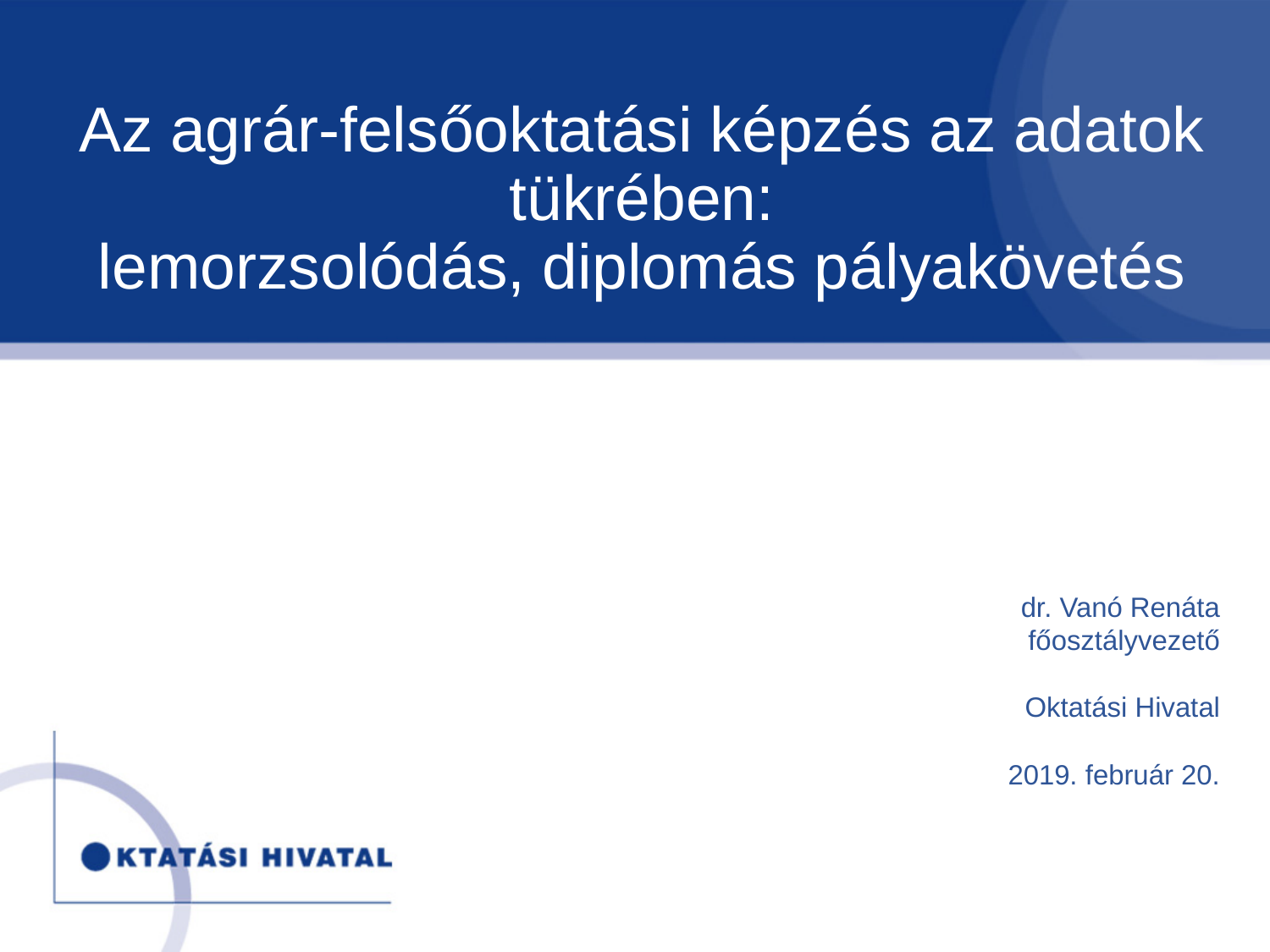

# Az agrár-felsőoktatási képzés az adatok tükrében: lemorzsolódás, diplomás pályakövetés

dr. Vanó Renáta
főosztályvezető

Oktatási Hivatal

2019. február 20.